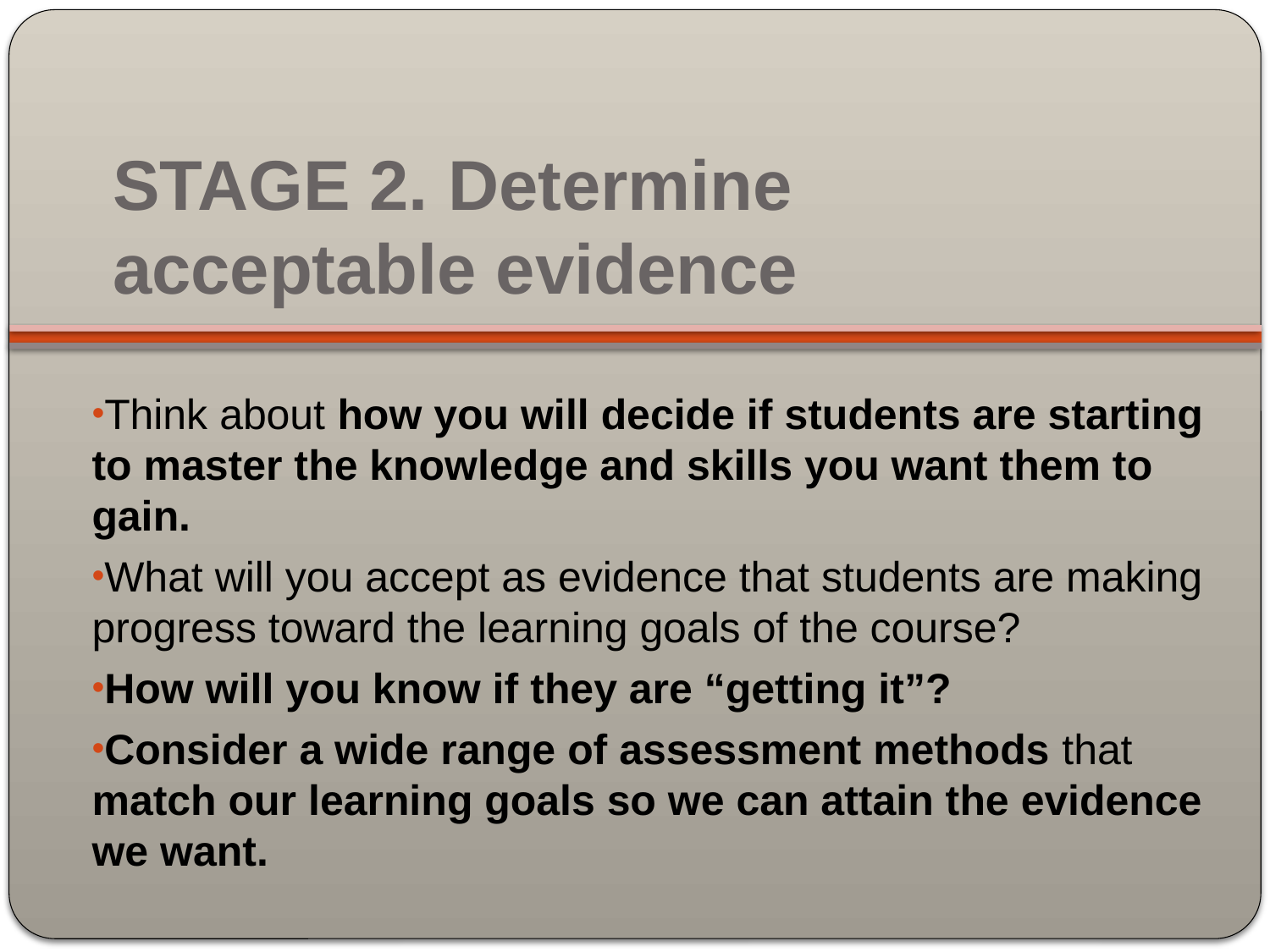

# STAGE 2. Determine acceptable evidence
Think about how you will decide if students are starting to master the knowledge and skills you want them to gain.
What will you accept as evidence that students are making progress toward the learning goals of the course?
How will you know if they are “getting it”?
Consider a wide range of assessment methods that match our learning goals so we can attain the evidence we want.